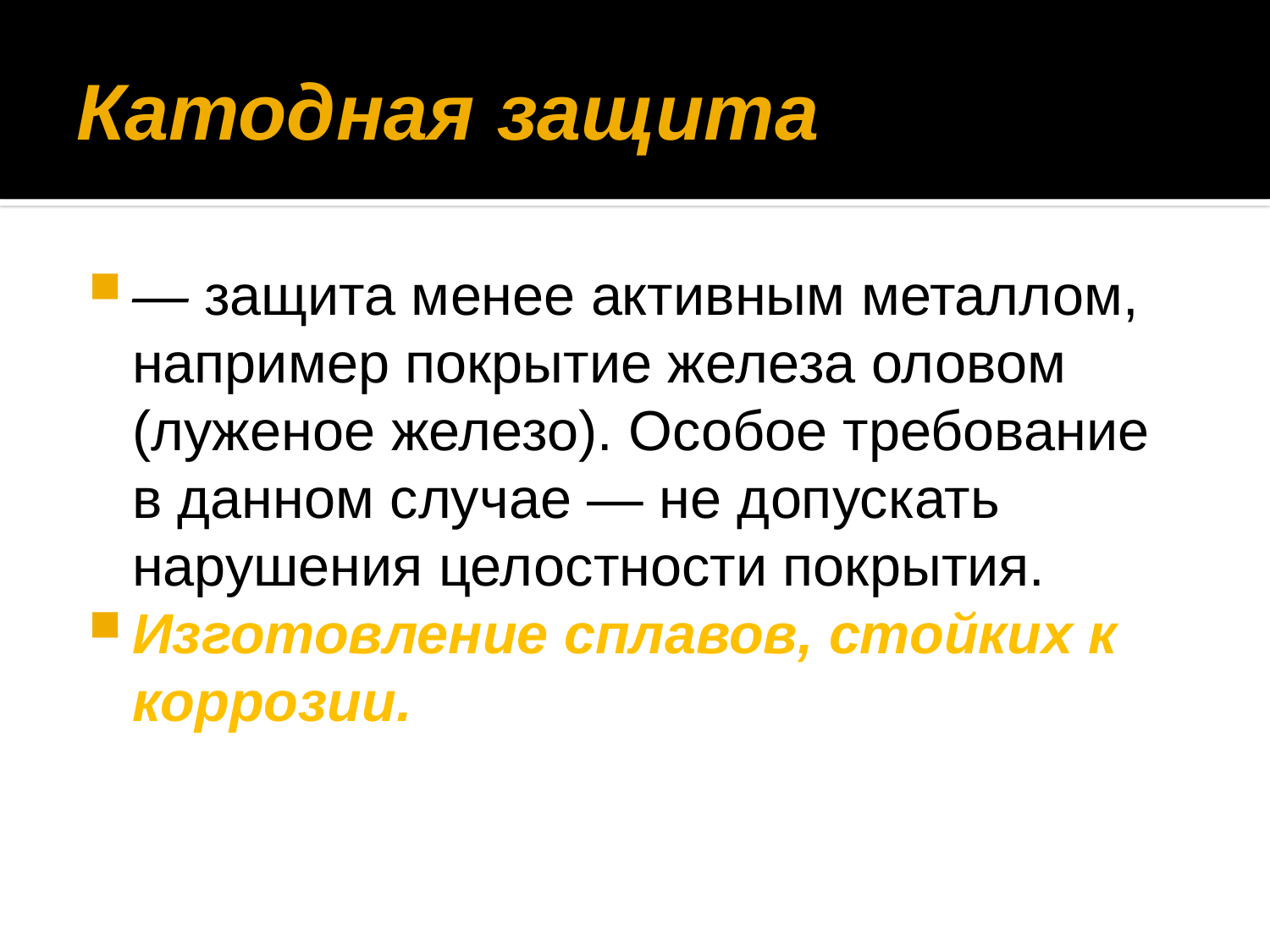

# Катодная защита
— защита менее активным металлом, например покрытие железа оловом (луже­ное железо). Особое требование в данном случае — не допускать нарушения целостности покрытия.
Изготовление сплавов, стойких к коррозии.